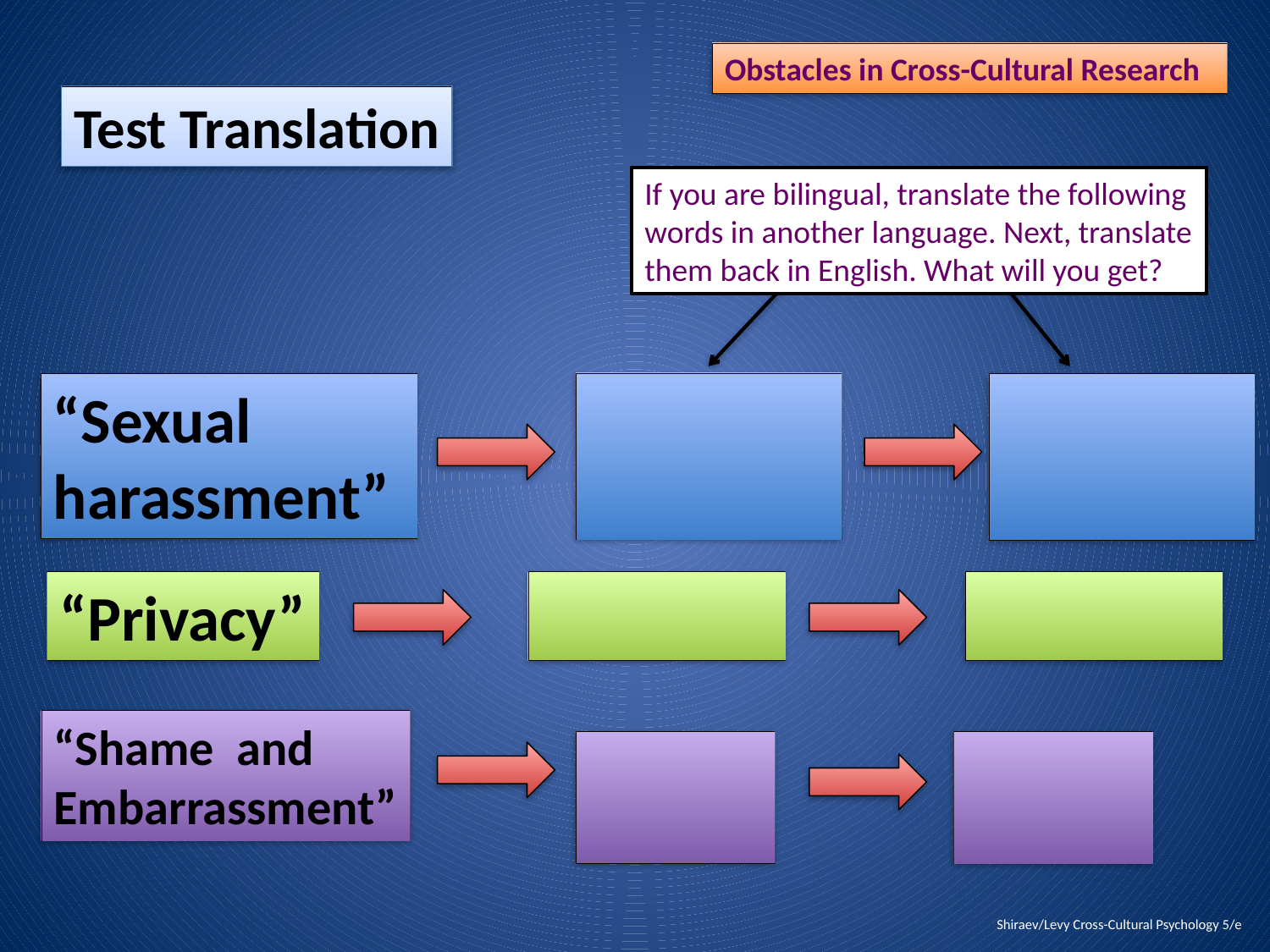

Obstacles in Cross-Cultural Research
Test Translation
If you are bilingual, translate the following
words in another language. Next, translate
them back in English. What will you get?

“Sexual
harassment”

“Privacy”

“Shame  and
Embarrassment”

Shiraev/Levy Cross-Cultural Psychology 5/e